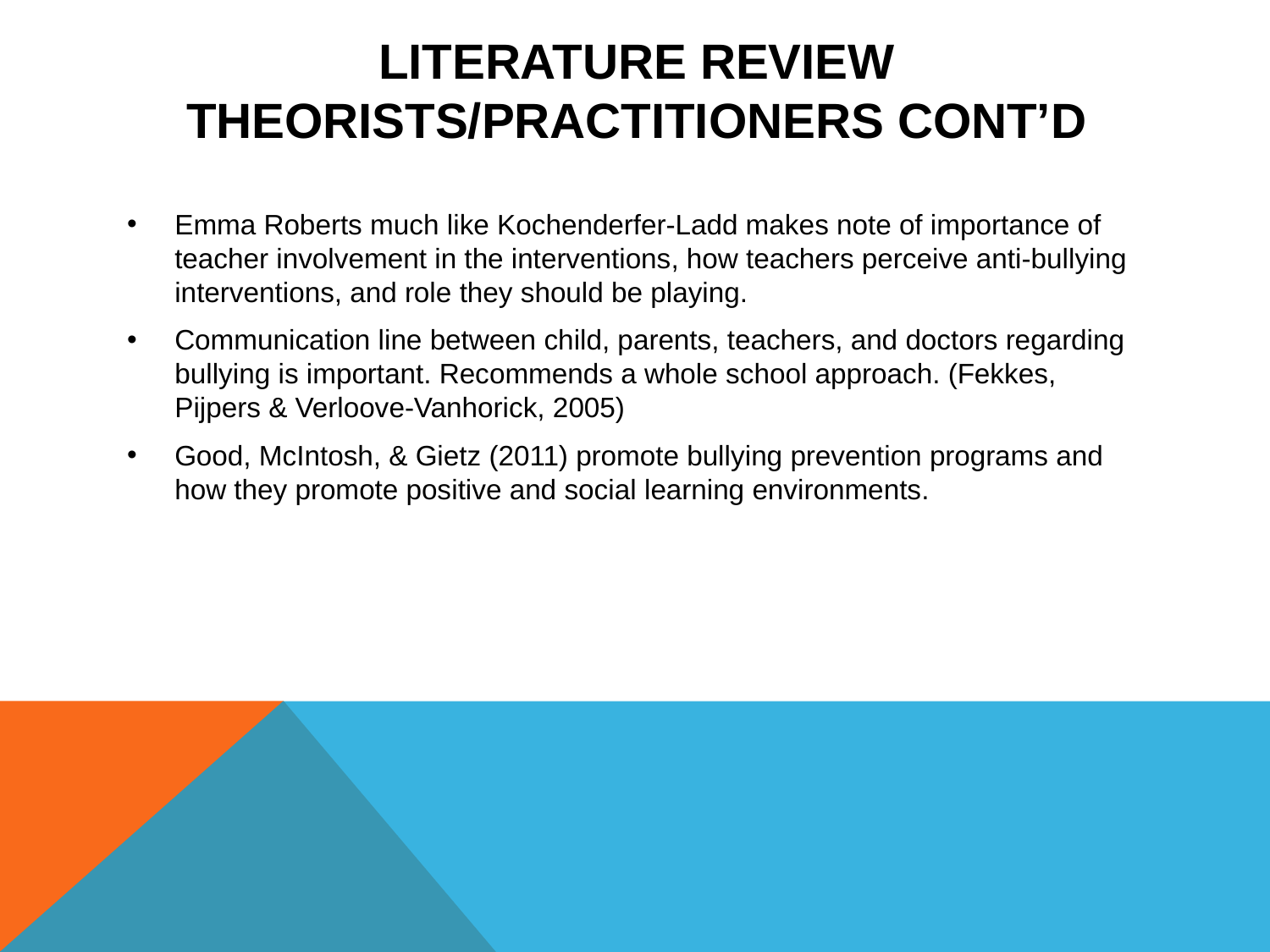

# Literature Review Theorists/Practitioners Cont’d

Emma Roberts much like Kochenderfer-Ladd makes note of importance of teacher involvement in the interventions, how teachers perceive anti-bullying interventions, and role they should be playing.
Communication line between child, parents, teachers, and doctors regarding bullying is important. Recommends a whole school approach. (Fekkes, Pijpers & Verloove-Vanhorick, 2005)
Good, McIntosh, & Gietz (2011) promote bullying prevention programs and how they promote positive and social learning environments.